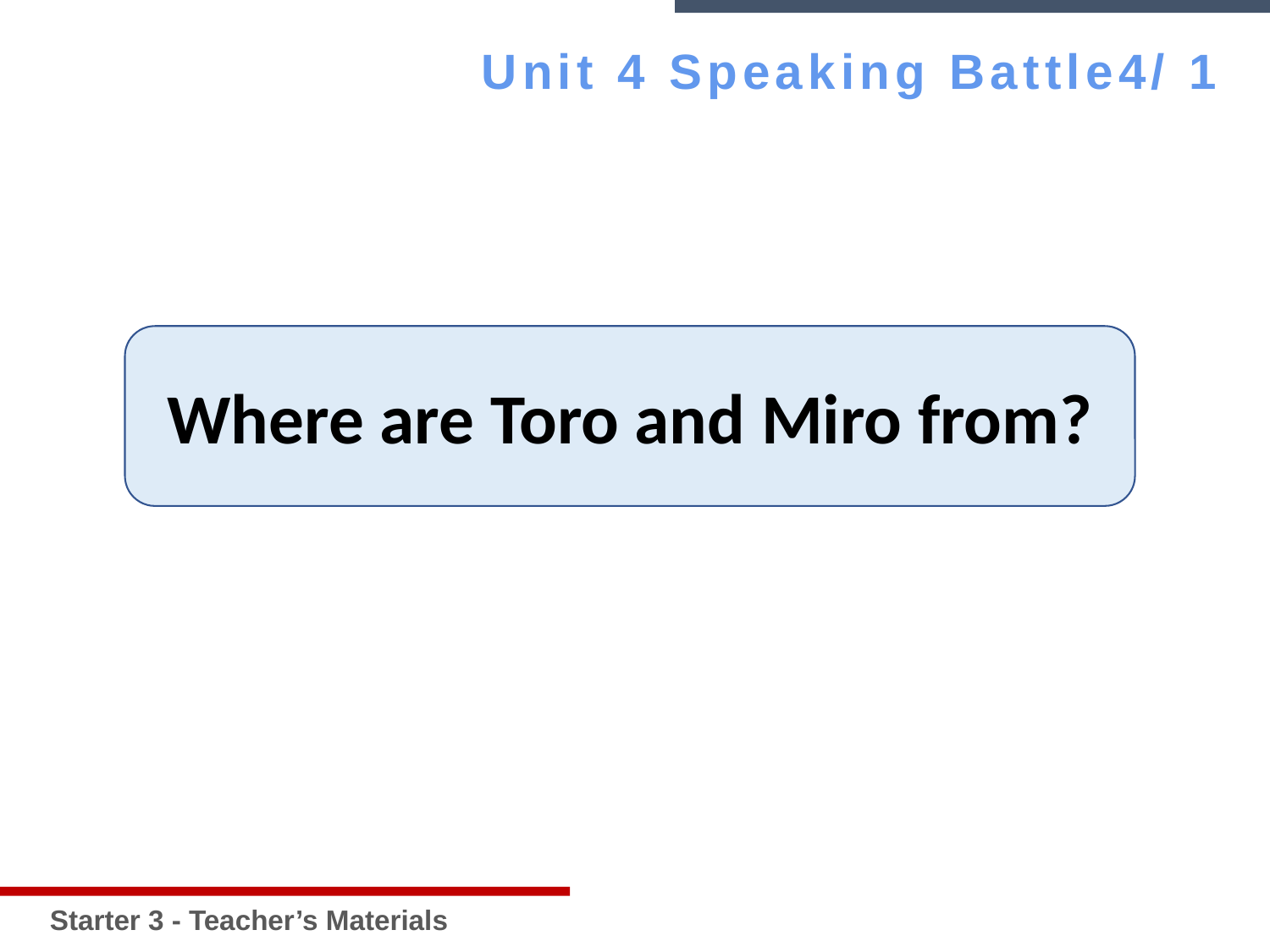

Starter 3 - Teacher’s Materials
Unit 4 Speaking Battle4/ 1
Where are Toro and Miro from?